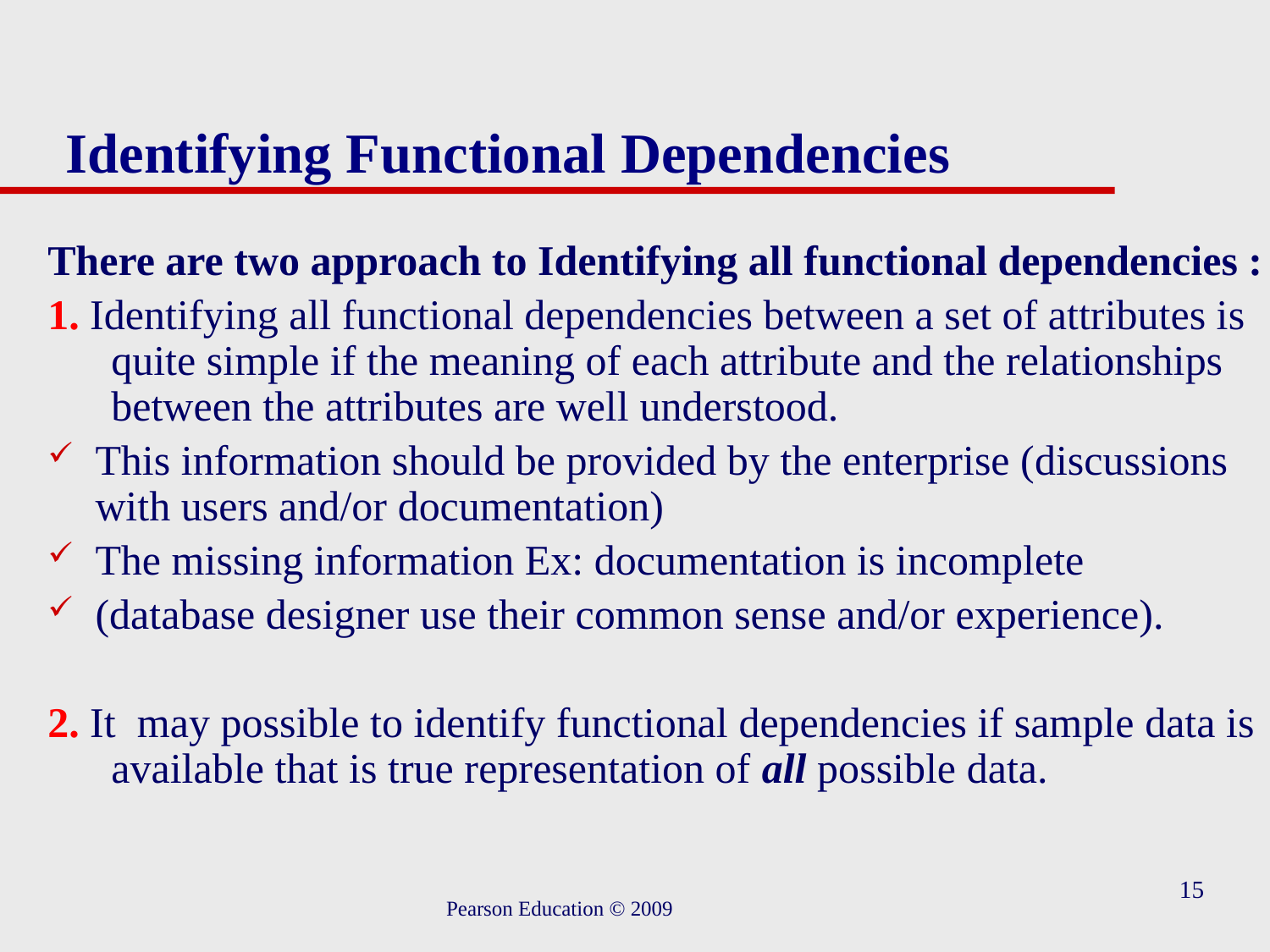

# Identifying Functional Dependencies
There are two approach to Identifying all functional dependencies :
1. Identifying all functional dependencies between a set of attributes is quite simple if the meaning of each attribute and the relationships between the attributes are well understood.
This information should be provided by the enterprise (discussions with users and/or documentation)
The missing information Ex: documentation is incomplete
(database designer use their common sense and/or experience).

2. It  may possible to identify functional dependencies if sample data is available that is true representation of all possible data.
15
Pearson Education © 2009